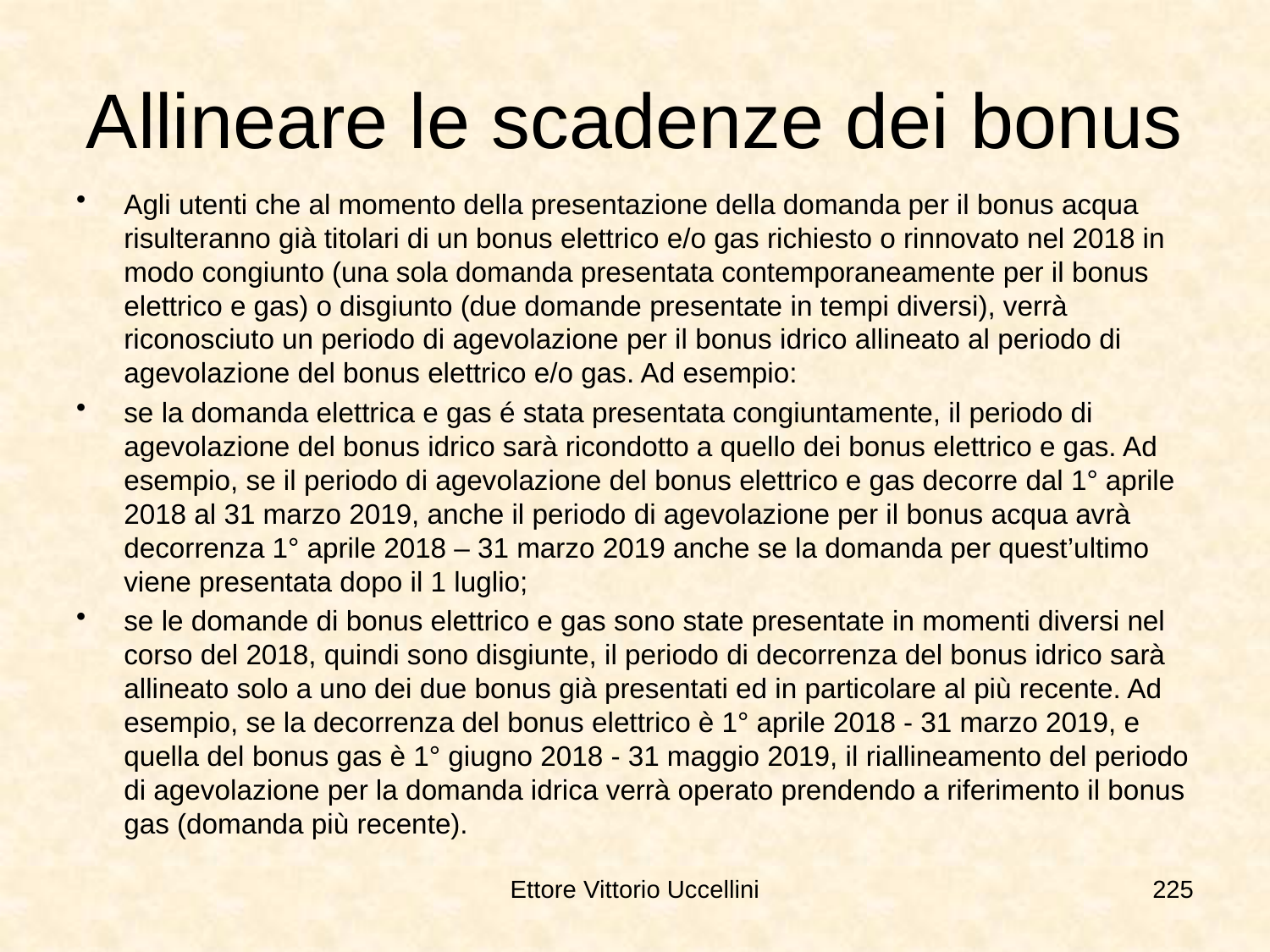

# Allineare le scadenze dei bonus
Agli utenti che al momento della presentazione della domanda per il bonus acqua risulteranno già titolari di un bonus elettrico e/o gas richiesto o rinnovato nel 2018 in modo congiunto (una sola domanda presentata contemporaneamente per il bonus elettrico e gas) o disgiunto (due domande presentate in tempi diversi), verrà riconosciuto un periodo di agevolazione per il bonus idrico allineato al periodo di agevolazione del bonus elettrico e/o gas. Ad esempio:
se la domanda elettrica e gas é stata presentata congiuntamente, il periodo di agevolazione del bonus idrico sarà ricondotto a quello dei bonus elettrico e gas. Ad esempio, se il periodo di agevolazione del bonus elettrico e gas decorre dal 1° aprile 2018 al 31 marzo 2019, anche il periodo di agevolazione per il bonus acqua avrà decorrenza 1° aprile 2018 – 31 marzo 2019 anche se la domanda per quest’ultimo viene presentata dopo il 1 luglio;
se le domande di bonus elettrico e gas sono state presentate in momenti diversi nel corso del 2018, quindi sono disgiunte, il periodo di decorrenza del bonus idrico sarà allineato solo a uno dei due bonus già presentati ed in particolare al più recente. Ad esempio, se la decorrenza del bonus elettrico è 1° aprile 2018 - 31 marzo 2019, e quella del bonus gas è 1° giugno 2018 - 31 maggio 2019, il riallineamento del periodo di agevolazione per la domanda idrica verrà operato prendendo a riferimento il bonus gas (domanda più recente).

Ettore Vittorio Uccellini
225